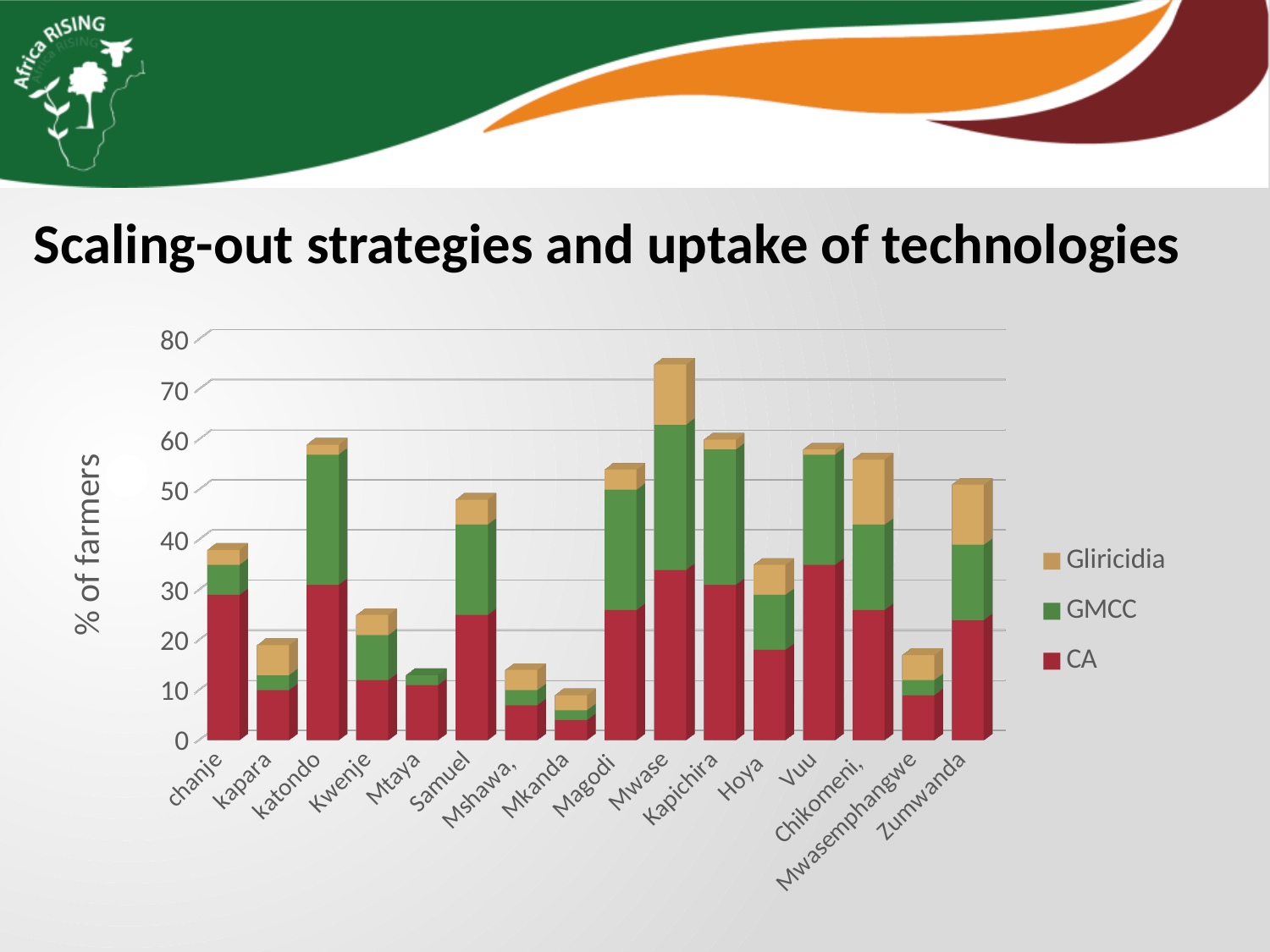

Scaling-out strategies and uptake of technologies

[unsupported chart]